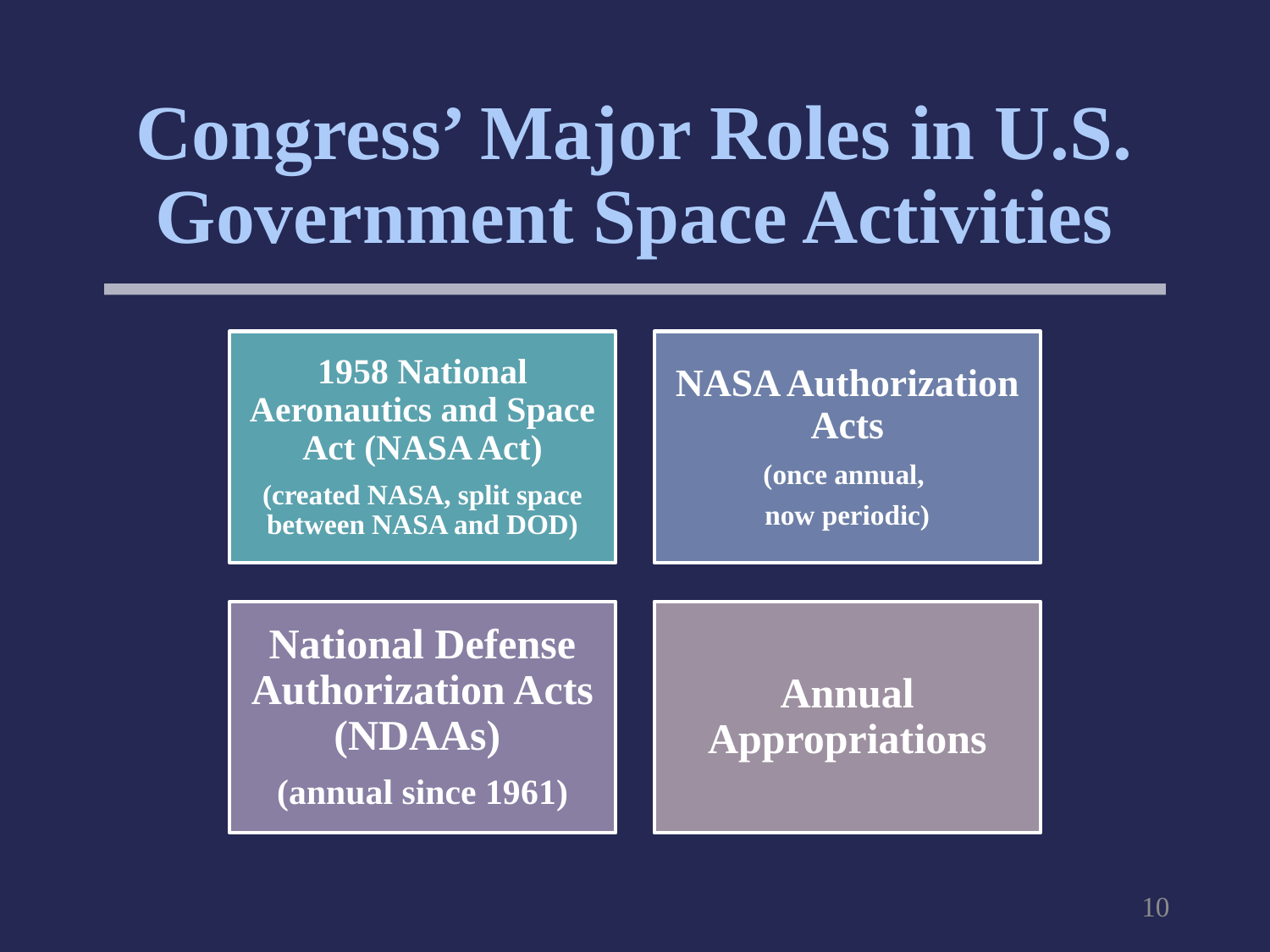

# Congress’ Major Roles in U.S. Government Space Activities

1958 National Aeronautics and Space Act (NASA Act)
(created NASA, split space between NASA and DOD)
NASA Authorization Acts
(once annual,
now periodic)
National Defense Authorization Acts (NDAAs)
(annual since 1961)
Annual Appropriations
10